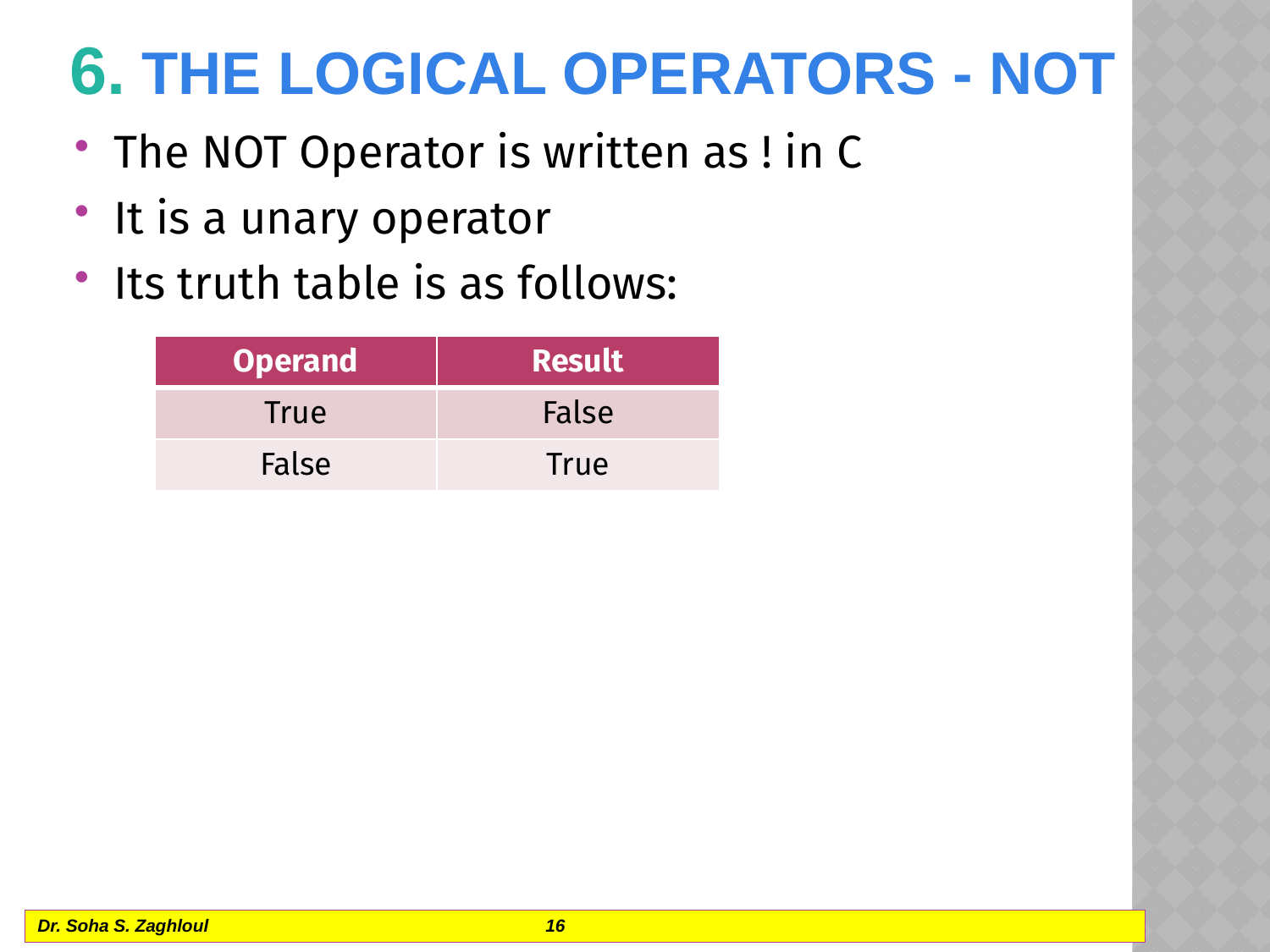

# 6. The logical operators - NOT
The NOT Operator is written as ! in C
It is a unary operator
Its truth table is as follows:

| Operand | Result |
| --- | --- |
| True | False |
| False | True |
Dr. Soha S. Zaghloul			16